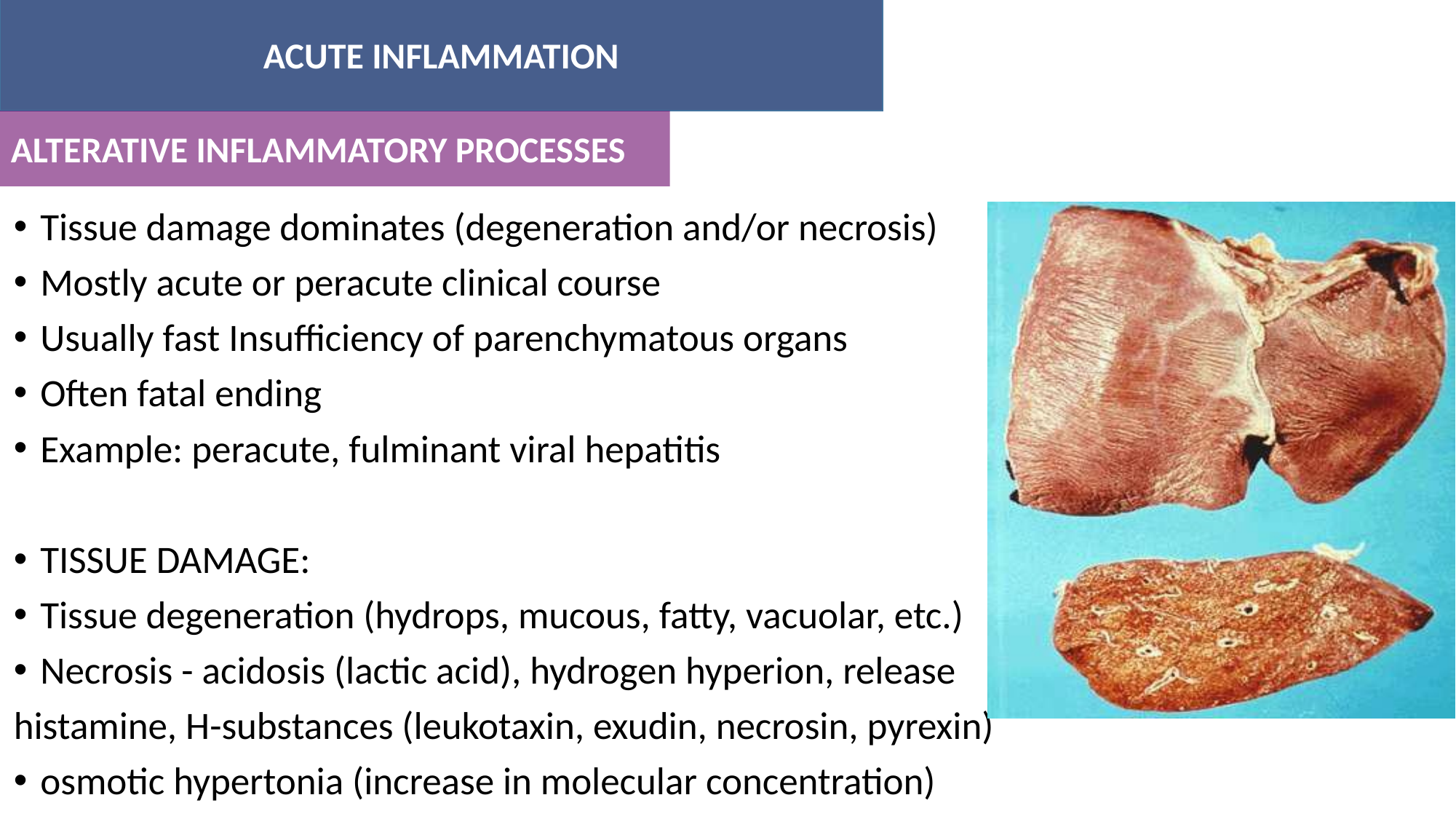

ACUTE INFLAMMATION
#
ALTERATIVE INFLAMMATORY PROCESSES
Tissue damage dominates (degeneration and/or necrosis)
Mostly acute or peracute clinical course
Usually fast Insufficiency of parenchymatous organs
Often fatal ending
Example: peracute, fulminant viral hepatitis

TISSUE DAMAGE:
Tissue degeneration (hydrops, mucous, fatty, vacuolar, etc.)
Necrosis - acidosis (lactic acid), hydrogen hyperion, release
histamine, H-substances (leukotaxin, exudin, necrosin, pyrexin)
osmotic hypertonia (increase in molecular concentration)